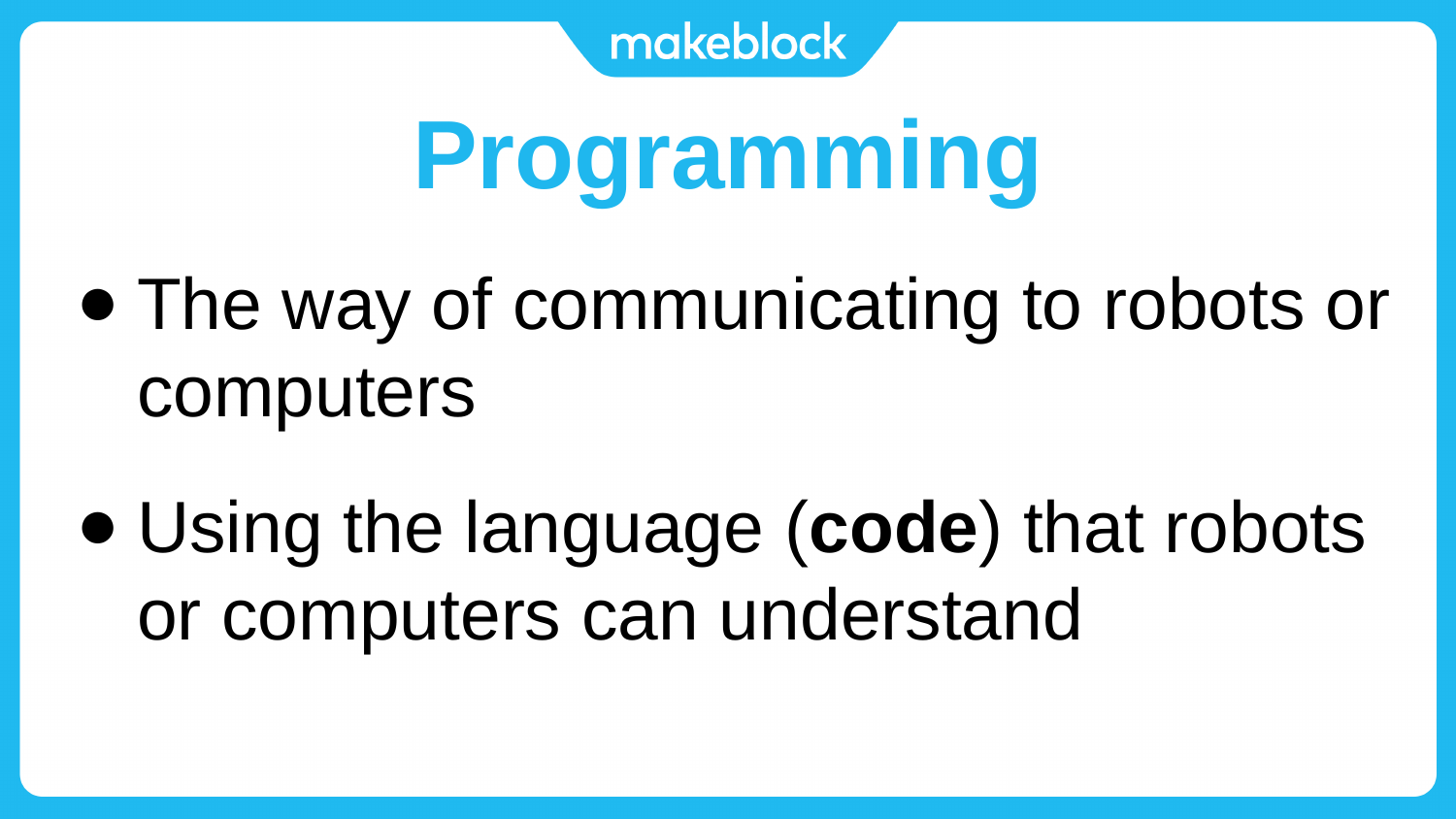

# Programming
The way of communicating to robots or computers
Using the language (code) that robots or computers can understand